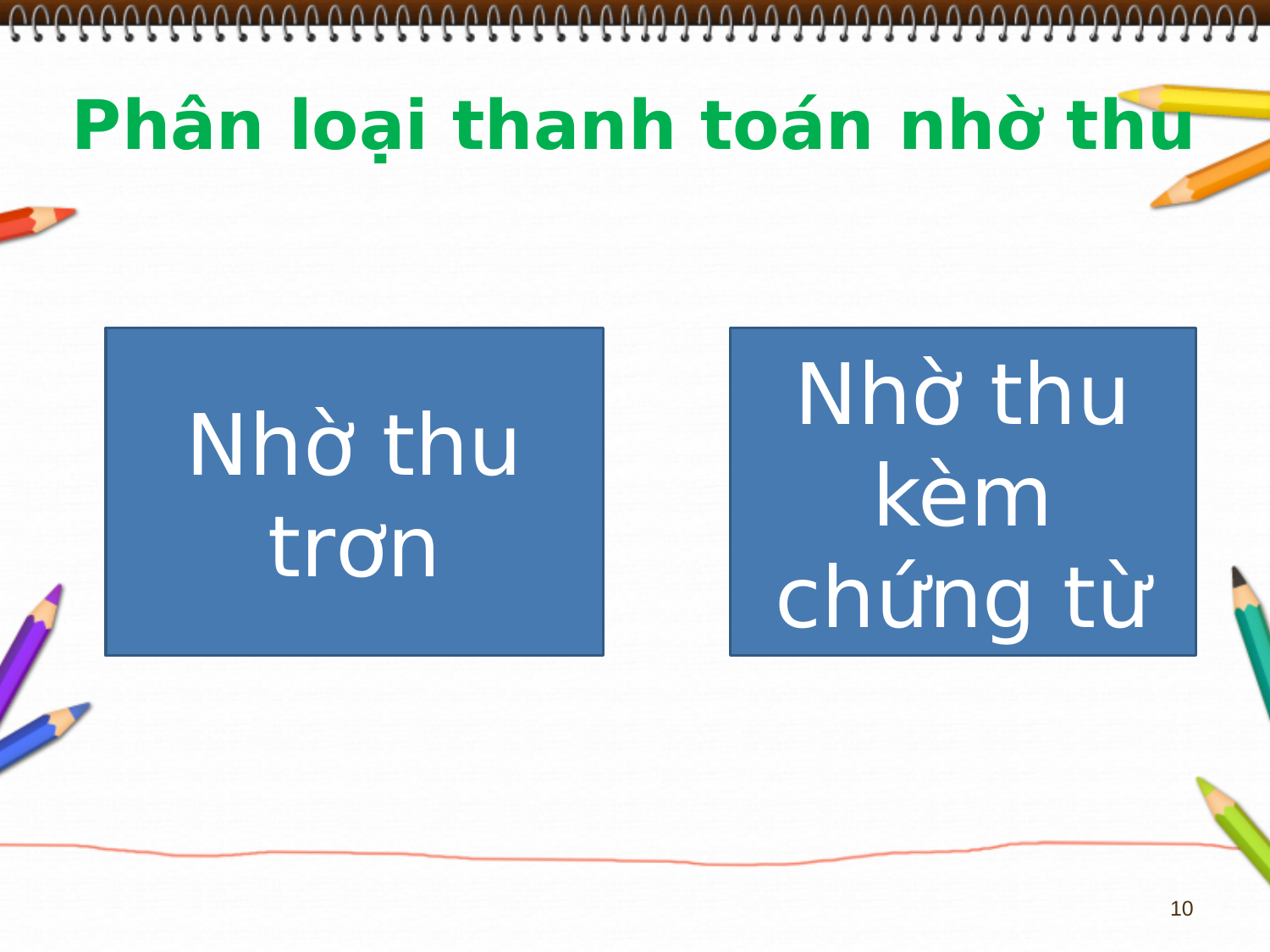

# Phân loại thanh toán nhờ thu

Nhờ thu trơn
Nhờ thu kèm chứng từ
10